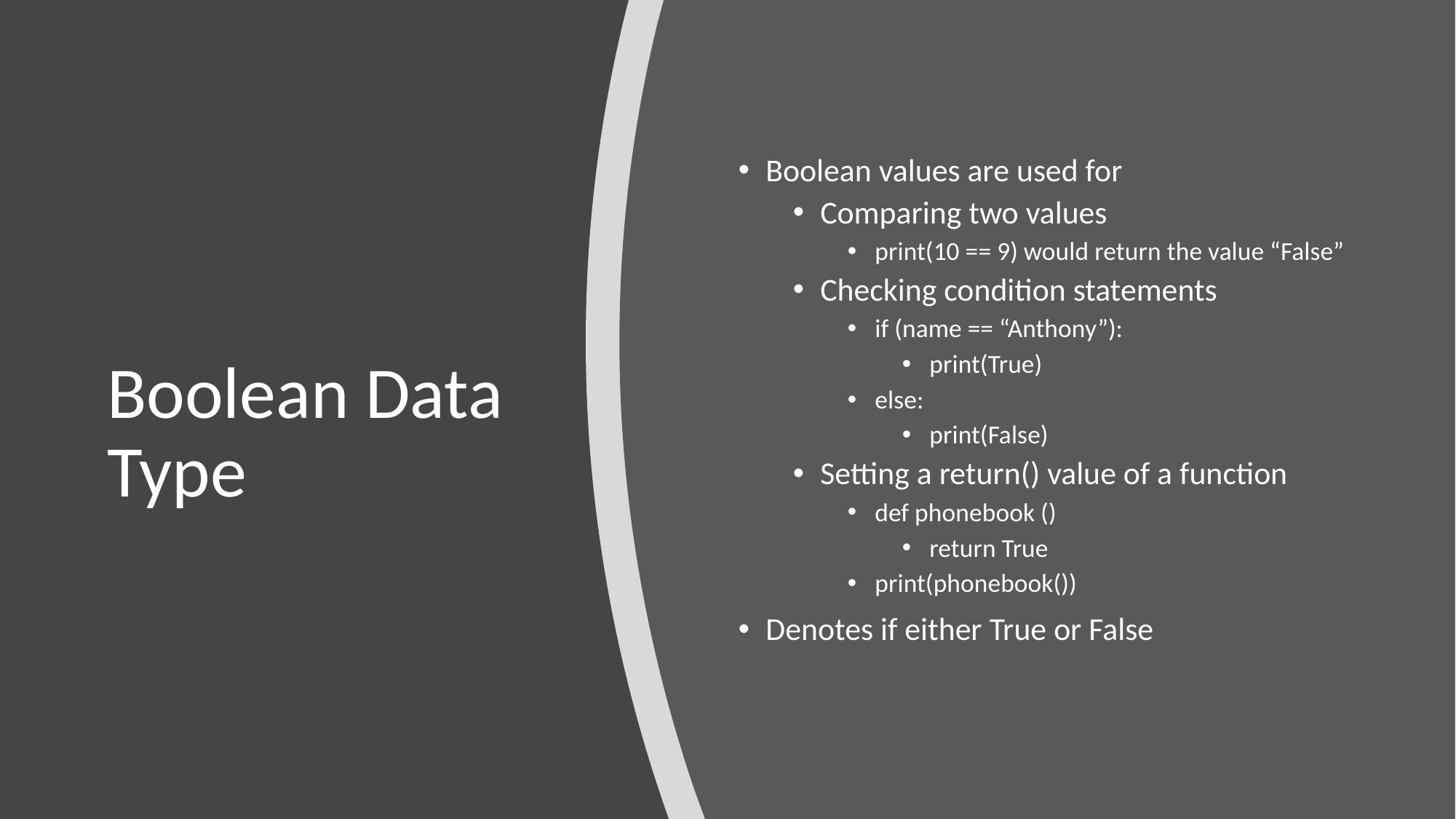

Boolean values are used for
Comparing two values
print(10 == 9) would return the value “False”
Checking condition statements
if (name == “Anthony”):
print(True)
else:
print(False)
Setting a return() value of a function
def phonebook ()
return True
print(phonebook())
Denotes if either True or False

# Boolean Data Type